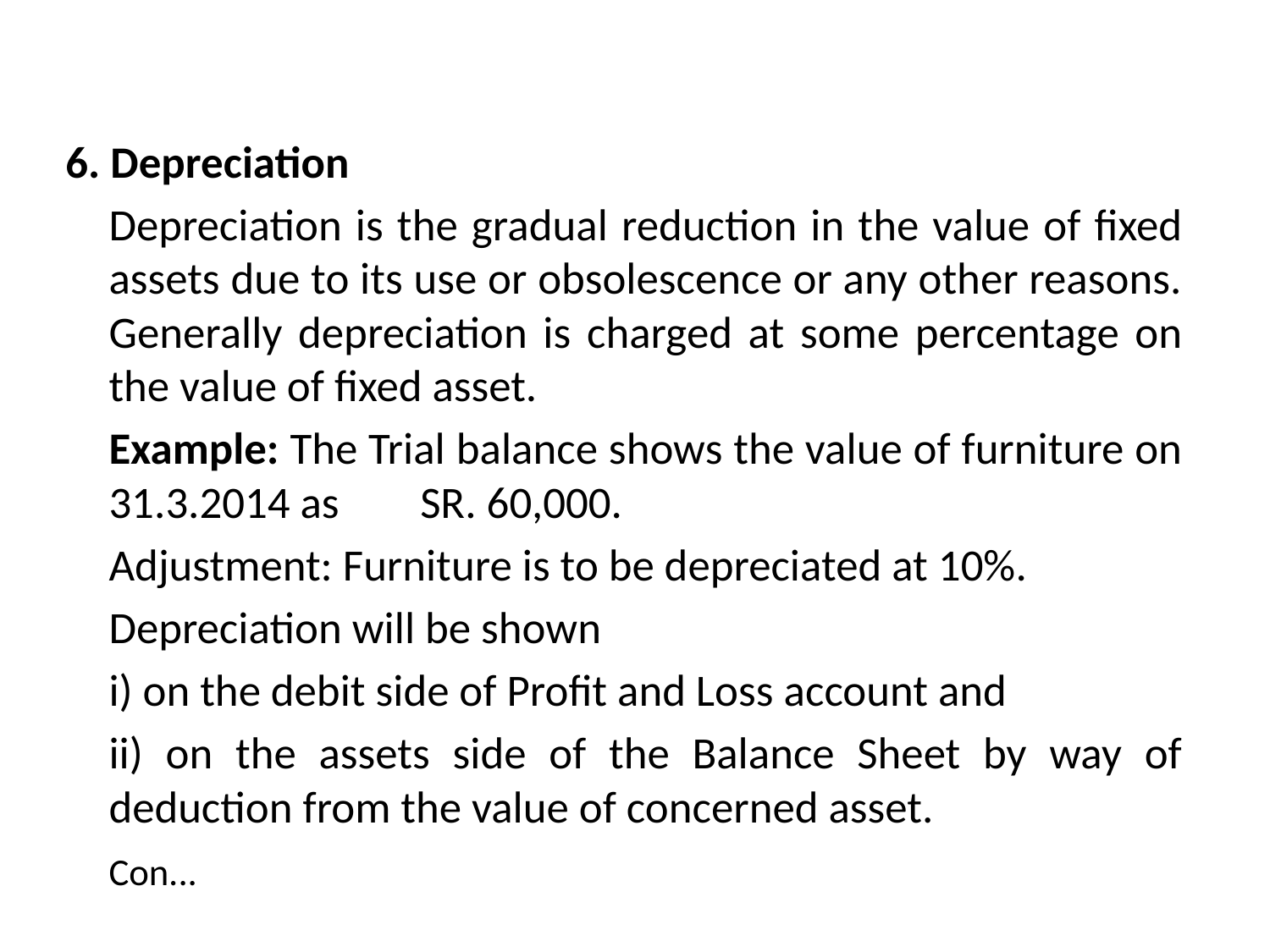

6. Depreciation
	Depreciation is the gradual reduction in the value of fixed assets due to its use or obsolescence or any other reasons. Generally depreciation is charged at some percentage on the value of fixed asset.
	Example: The Trial balance shows the value of furniture on 31.3.2014 as        SR. 60,000.
	Adjustment: Furniture is to be depreciated at 10%.
	Depreciation will be shown
	i) on the debit side of Profit and Loss account and
	ii) on the assets side of the Balance Sheet by way of deduction from the value of concerned asset.
									Con...